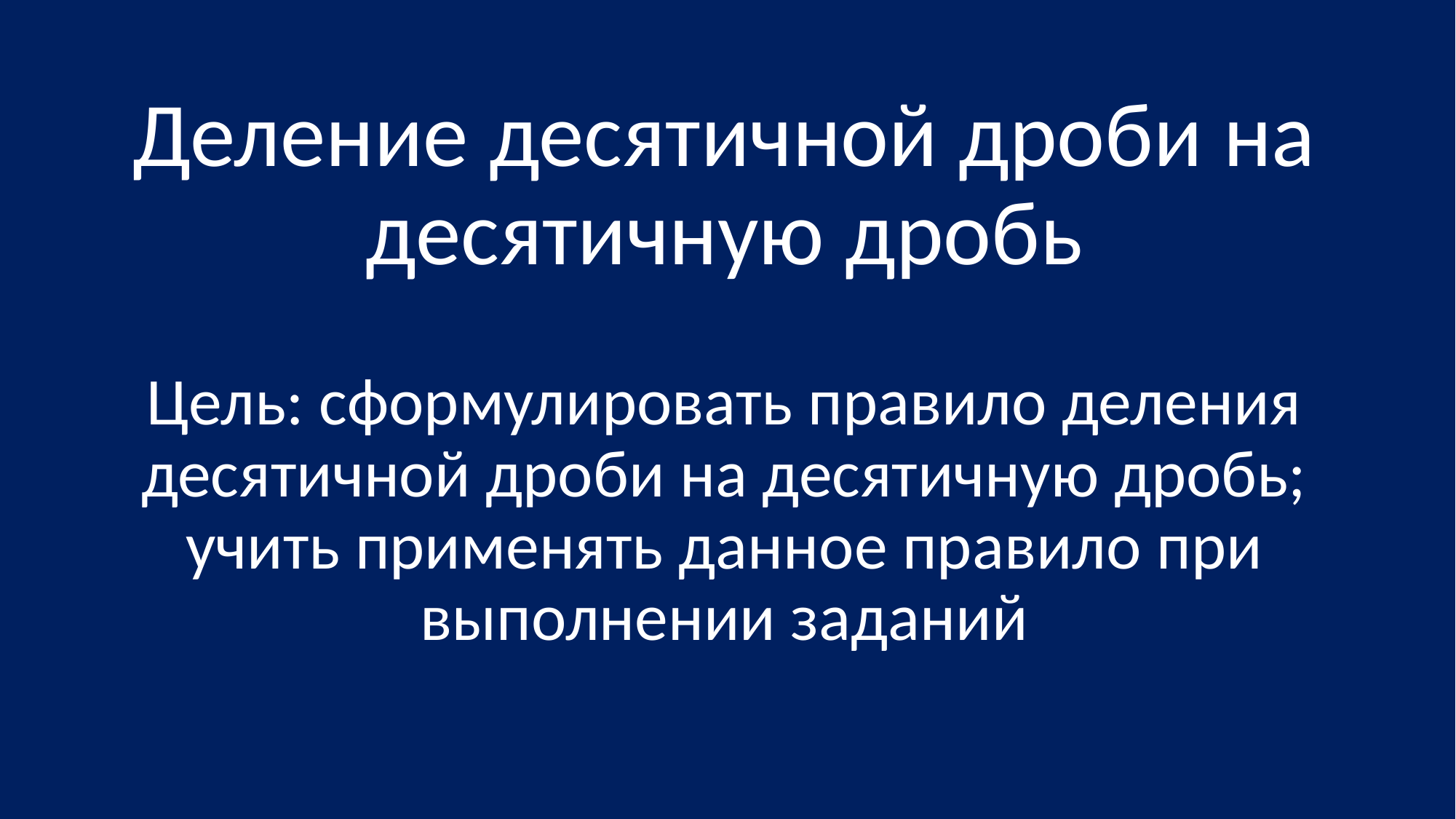

# Деление десятичной дроби на десятичную дробь
Цель: сформулировать правило деления десятичной дроби на десятичную дробь; учить применять данное правило при выполнении заданий